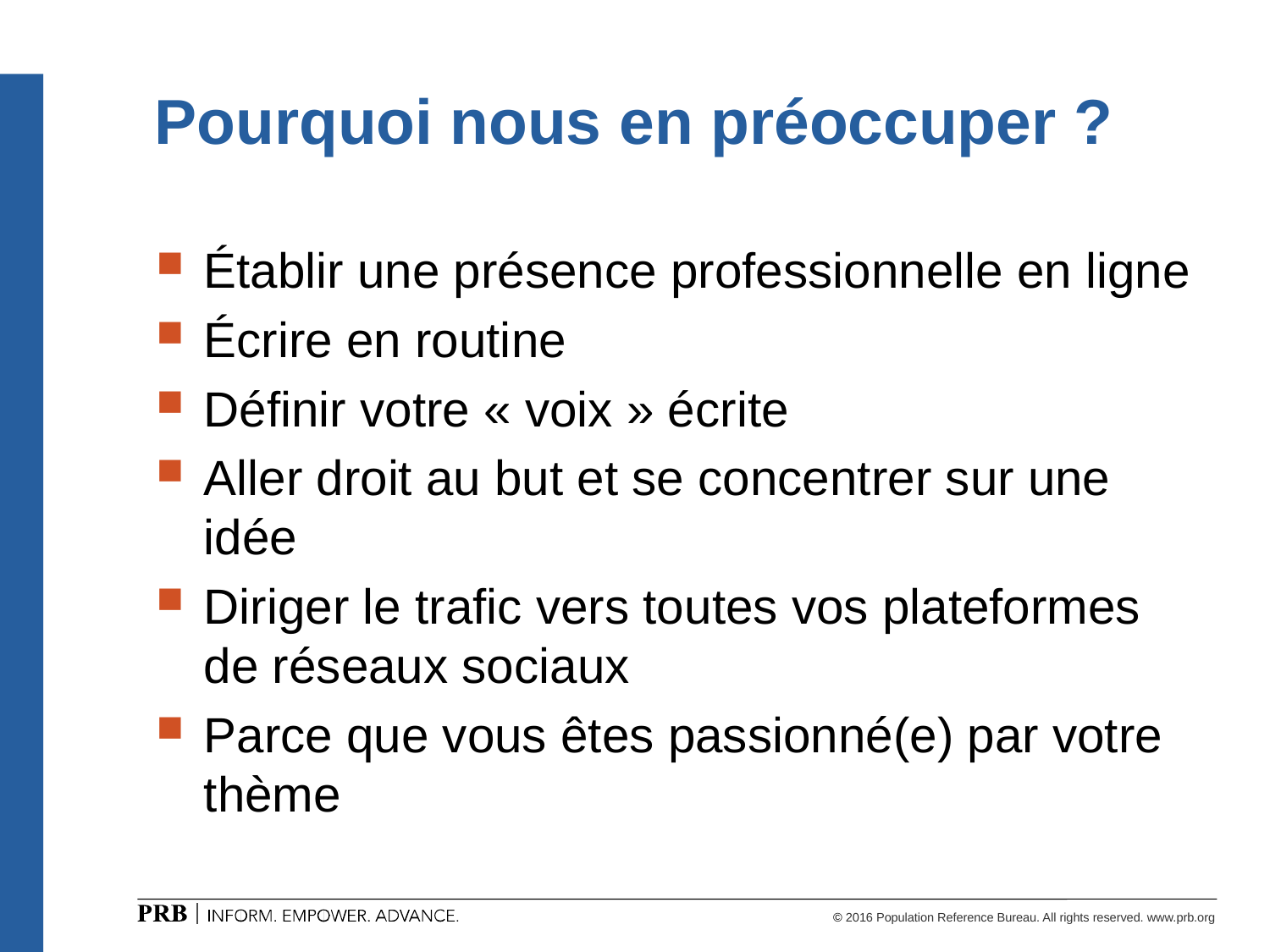

# Pourquoi nous en préoccuper ?
Établir une présence professionnelle en ligne
Écrire en routine
Définir votre « voix » écrite
Aller droit au but et se concentrer sur une idée
Diriger le trafic vers toutes vos plateformes de réseaux sociaux
Parce que vous êtes passionné(e) par votre thème